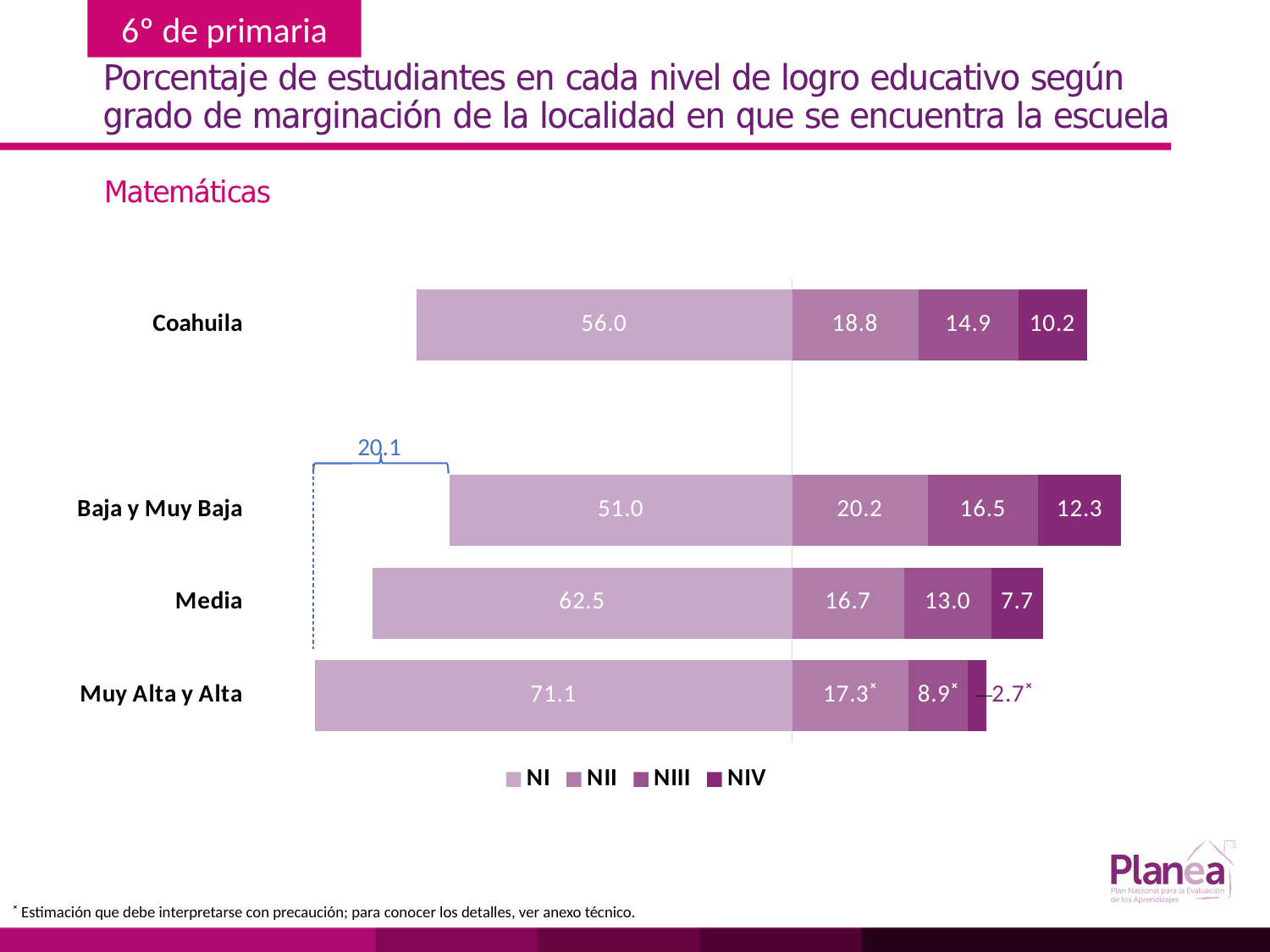

# Porcentaje de estudiantes en cada nivel de logro educativo según grado de marginación de la localidad en que se encuentra la escuela

Matemáticas

### Chart

| Category |  |  |  |  |
|---|---|---|---|---|
| Muy Alta y Alta | -71.1 | 17.3 | 8.9 | 2.7 |
| Media | -62.5 | 16.7 | 13.0 | 7.7 |
| Baja y Muy Baja | -51.0 | 20.2 | 16.5 | 12.3 |
|  | None | None | None | None |
| Coahuila | -56.0 | 18.8 | 14.9 | 10.2 |
20.1
˟ Estimación que debe interpretarse con precaución; para conocer los detalles, ver anexo técnico.